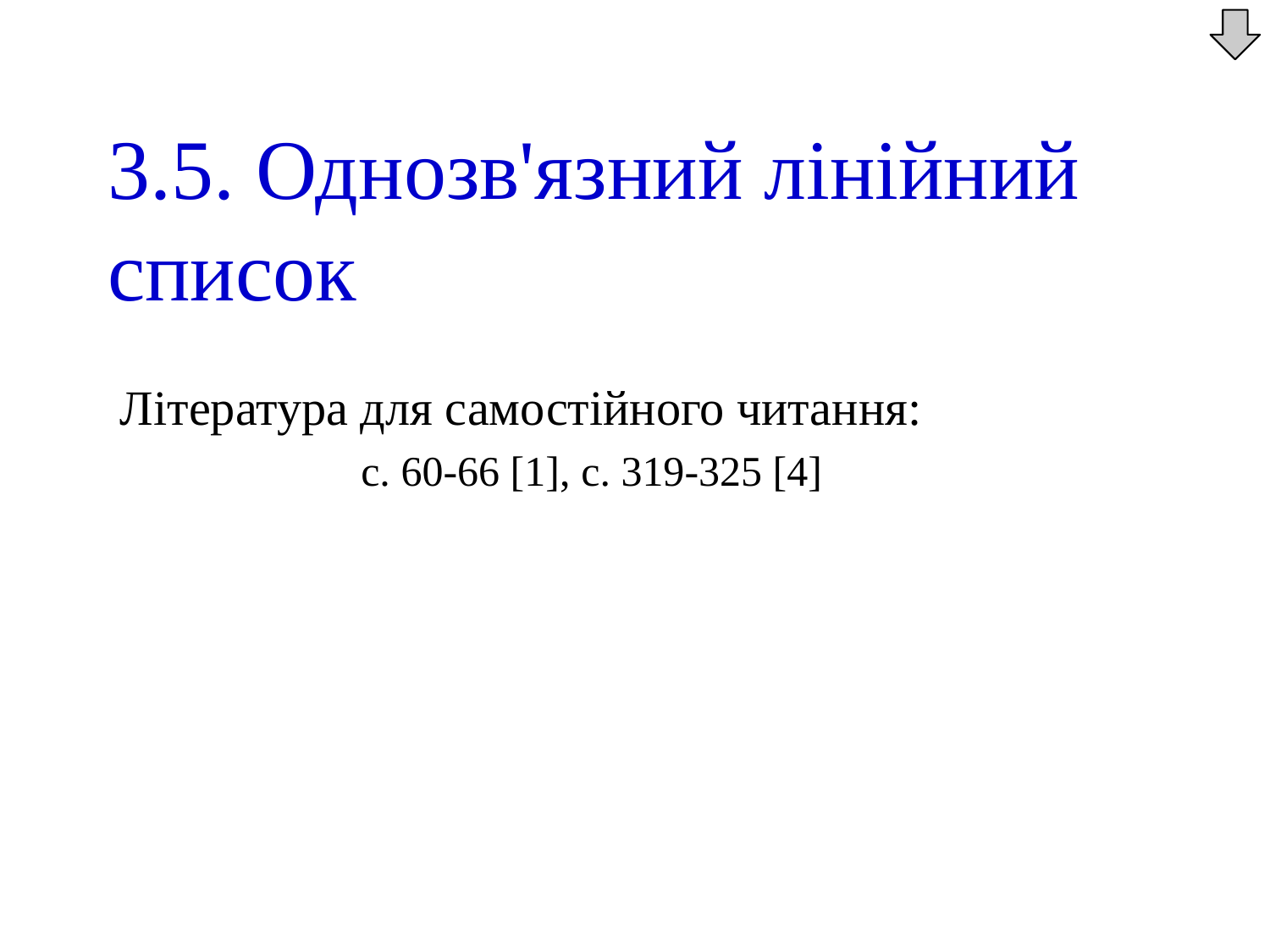

3.5. Однозв'язний лінійний список
Література для самостійного читання:
		 с. 60-66 [1], с. 319-325 [4]